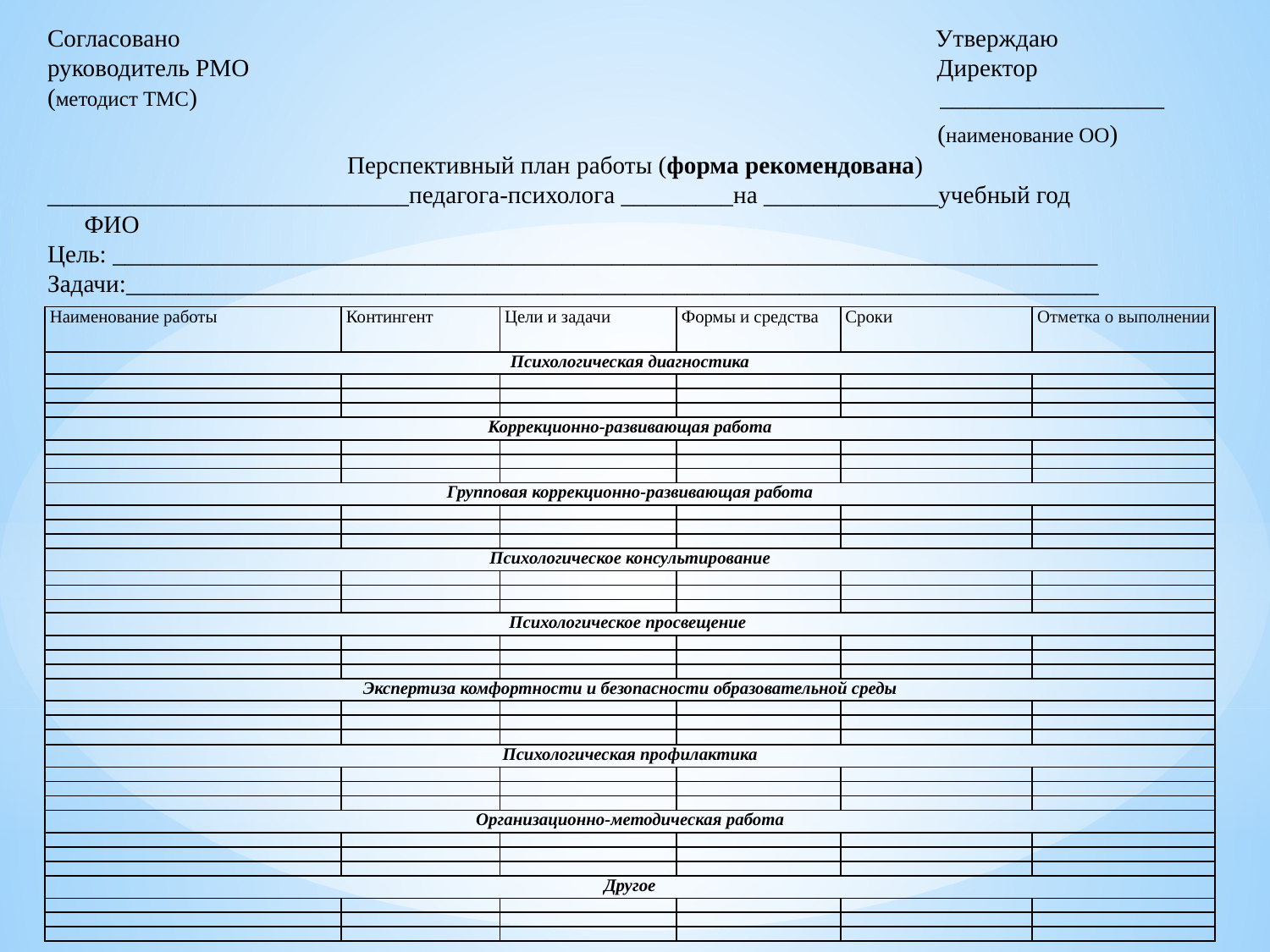

Согласовано                                                                                                                           Утверждаю
руководитель РМО                                                                                                                Директор
(методист ТМС)	                                                                                                        __________________
                                                                                                                                                 (наименование ОО)
Перспективный план работы (форма рекомендована)
_____________________________педагога-психолога _________на ______________учебный год
      ФИО
Цель: _______________________________________________________________________________
Задачи:______________________________________________________________________________
| Наименование работы | Контингент | Цели и задачи | Формы и средства | Сроки | Отметка о выполнении |
| --- | --- | --- | --- | --- | --- |
| Психологическая диагностика |  |  |  |  |  |
|  |  |  |  |  |  |
|  |  |  |  |  |  |
|  |  |  |  |  |  |
| Коррекционно-развивающая работа |  |  |  |  |  |
|  |  |  |  |  |  |
|  |  |  |  |  |  |
|  |  |  |  |  |  |
| Групповая коррекционно-развивающая работа |  |  |  |  |  |
|  |  |  |  |  |  |
|  |  |  |  |  |  |
|  |  |  |  |  |  |
| Психологическое консультирование |  |  |  |  |  |
|  |  |  |  |  |  |
|  |  |  |  |  |  |
|  |  |  |  |  |  |
| Психологическое просвещение |  |  |  |  |  |
|  |  |  |  |  |  |
|  |  |  |  |  |  |
|  |  |  |  |  |  |
| Экспертиза комфортности и безопасности образовательной среды |  |  |  |  |  |
|  |  |  |  |  |  |
|  |  |  |  |  |  |
|  |  |  |  |  |  |
| Психологическая профилактика |  |  |  |  |  |
|  |  |  |  |  |  |
|  |  |  |  |  |  |
|  |  |  |  |  |  |
| Организационно-методическая работа |  |  |  |  |  |
|  |  |  |  |  |  |
|  |  |  |  |  |  |
|  |  |  |  |  |  |
| Другое |  |  |  |  |  |
|  |  |  |  |  |  |
|  |  |  |  |  |  |
|  |  |  |  |  |  |